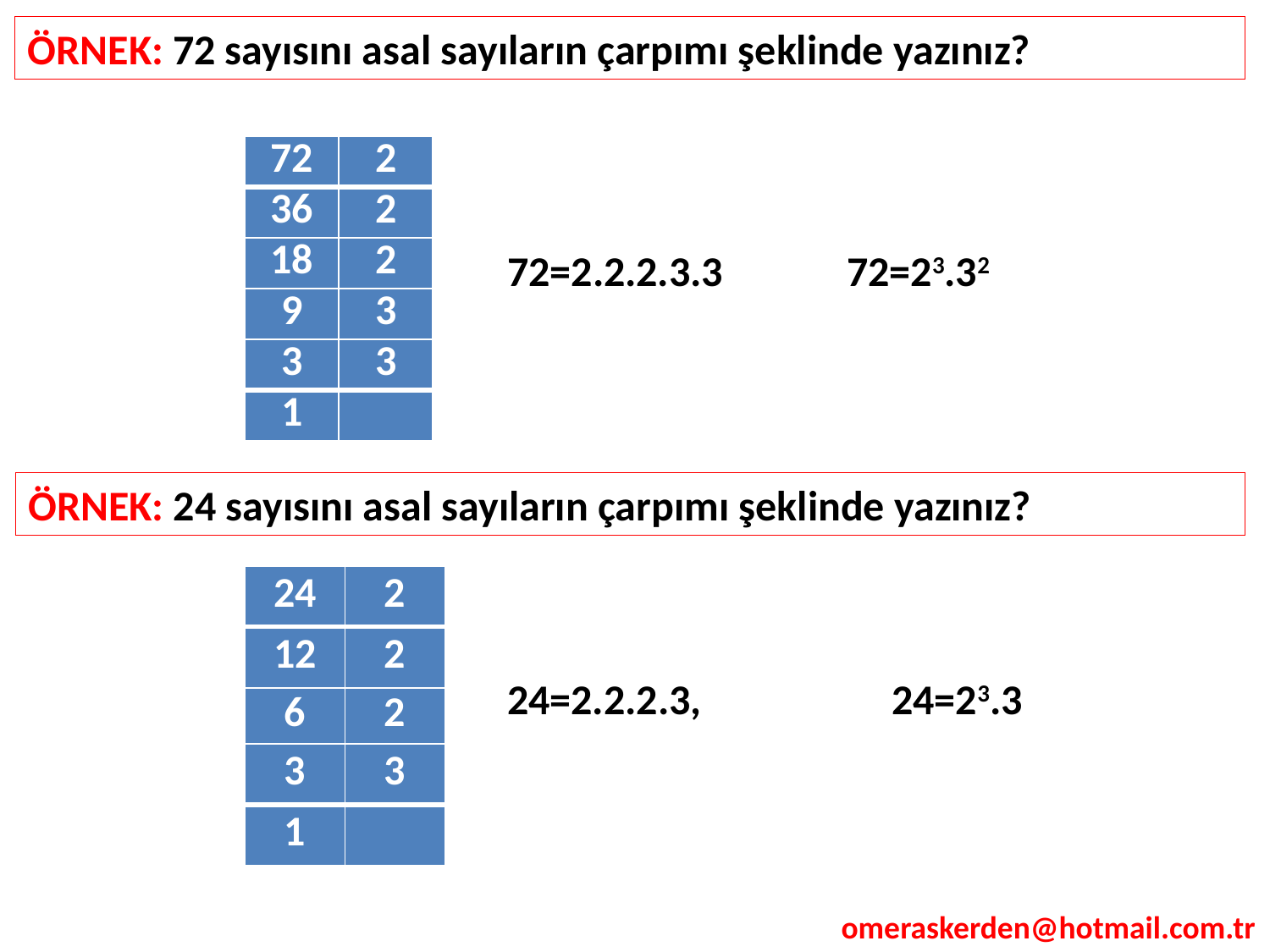

ÖRNEK: 72 sayısını asal sayıların çarpımı şeklinde yazınız?
| 72 | 2 |
| --- | --- |
| 36 | 2 |
| 18 | 2 |
| 9 | 3 |
| 3 | 3 |
| 1 |  |
72=2.2.2.3.3             72=23.32
ÖRNEK: 24 sayısını asal sayıların çarpımı şeklinde yazınız?
| 24 | 2 |
| --- | --- |
| 12 | 2 |
| 6 | 2 |
| 3 | 3 |
| 1 |  |
24=2.2.2.3,                    24=23.3
omeraskerden@hotmail.com.tr